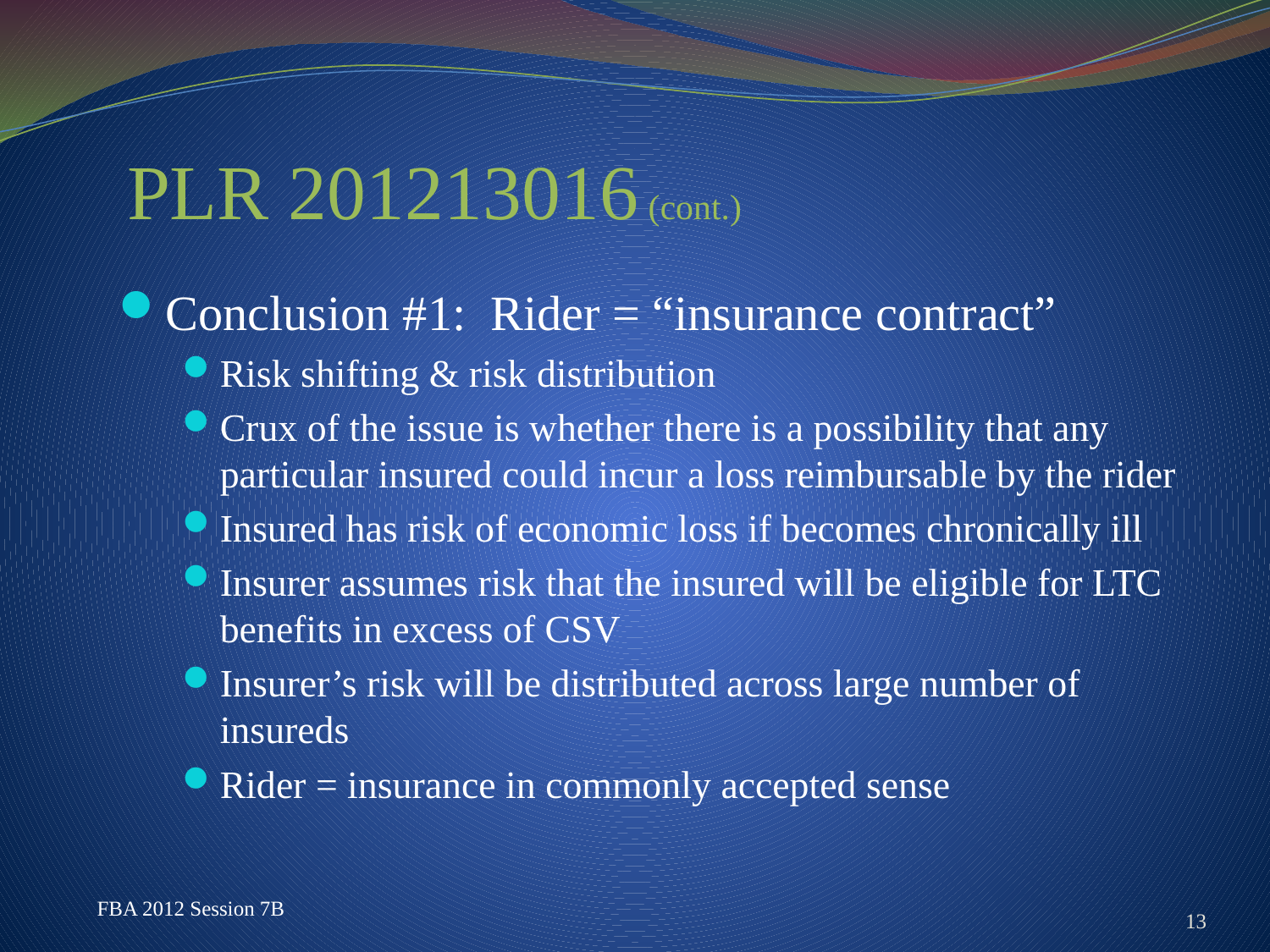

# PLR 201213016 (cont.)
Conclusion #1:  Rider = “insurance contract”
Risk shifting & risk distribution
Crux of the issue is whether there is a possibility that any particular insured could incur a loss reimbursable by the rider
Insured has risk of economic loss if becomes chronically ill
Insurer assumes risk that the insured will be eligible for LTC benefits in excess of CSV
Insurer’s risk will be distributed across large number of insureds
Rider = insurance in commonly accepted sense

13
FBA 2012 Session 7B